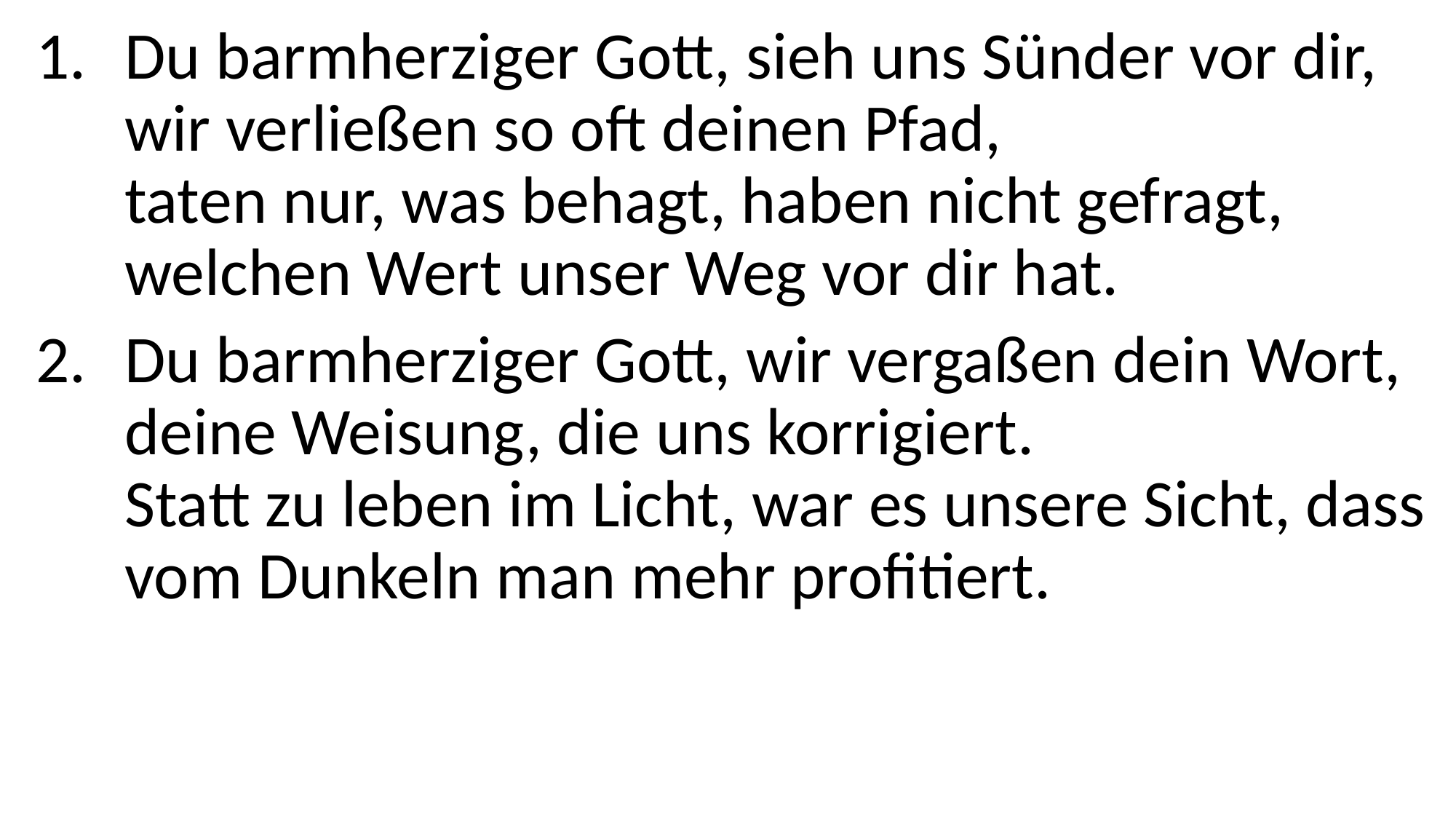

Du barmherziger Gott, sieh uns Sünder vor dir, wir verließen so oft deinen Pfad,
taten nur, was behagt, haben nicht gefragt, welchen Wert unser Weg vor dir hat.
Du barmherziger Gott, wir vergaßen dein Wort, deine Weisung, die uns korrigiert.
Statt zu leben im Licht, war es unsere Sicht, dass vom Dunkeln man mehr profitiert.